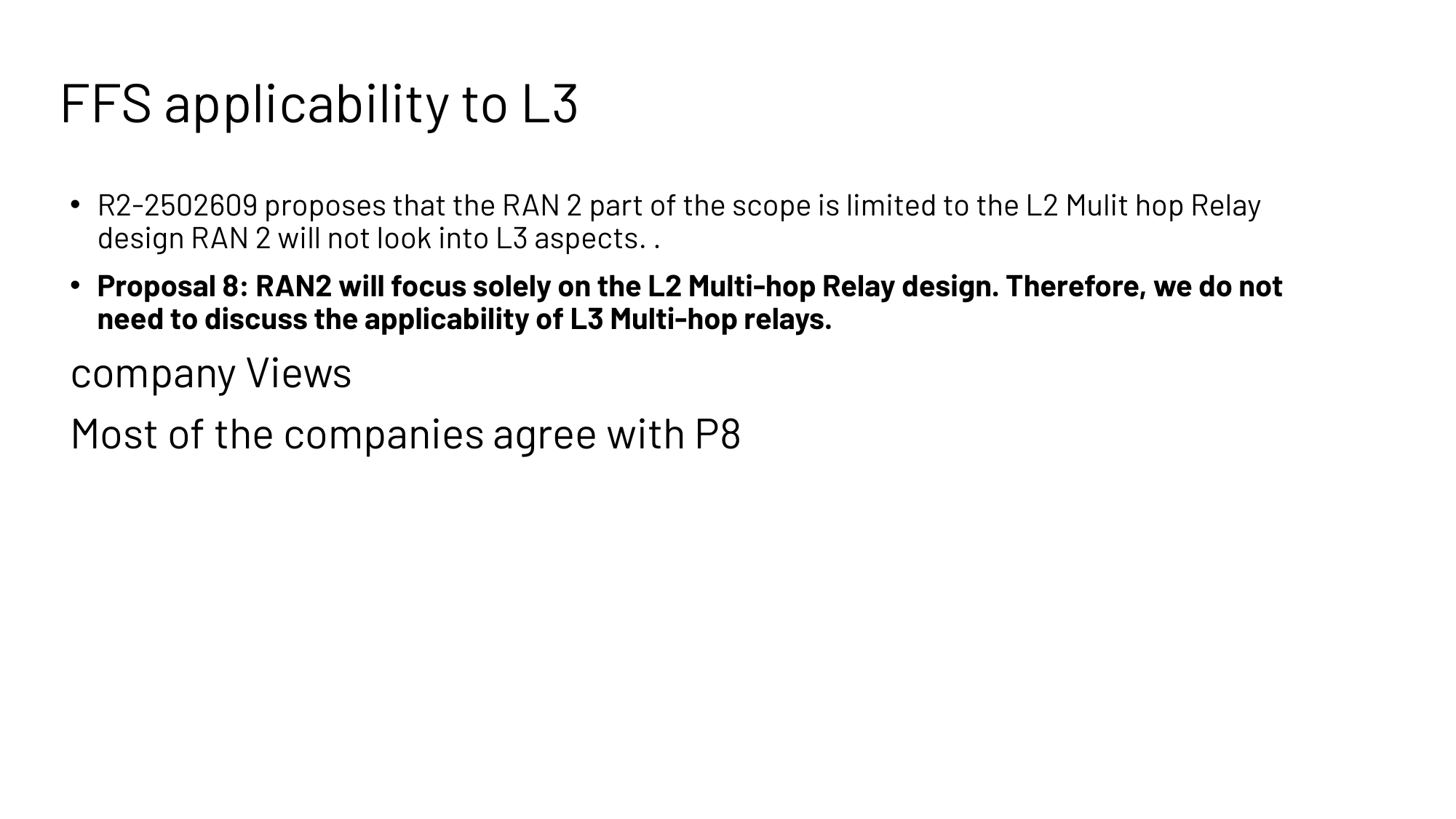

# FFS applicability to L3
R2-2502609 proposes that the RAN 2 part of the scope is limited to the L2 Mulit hop Relay design RAN 2 will not look into L3 aspects. .
Proposal 8: RAN2 will focus solely on the L2 Multi-hop Relay design. Therefore, we do not need to discuss the applicability of L3 Multi-hop relays.
company Views
Most of the companies agree with P8